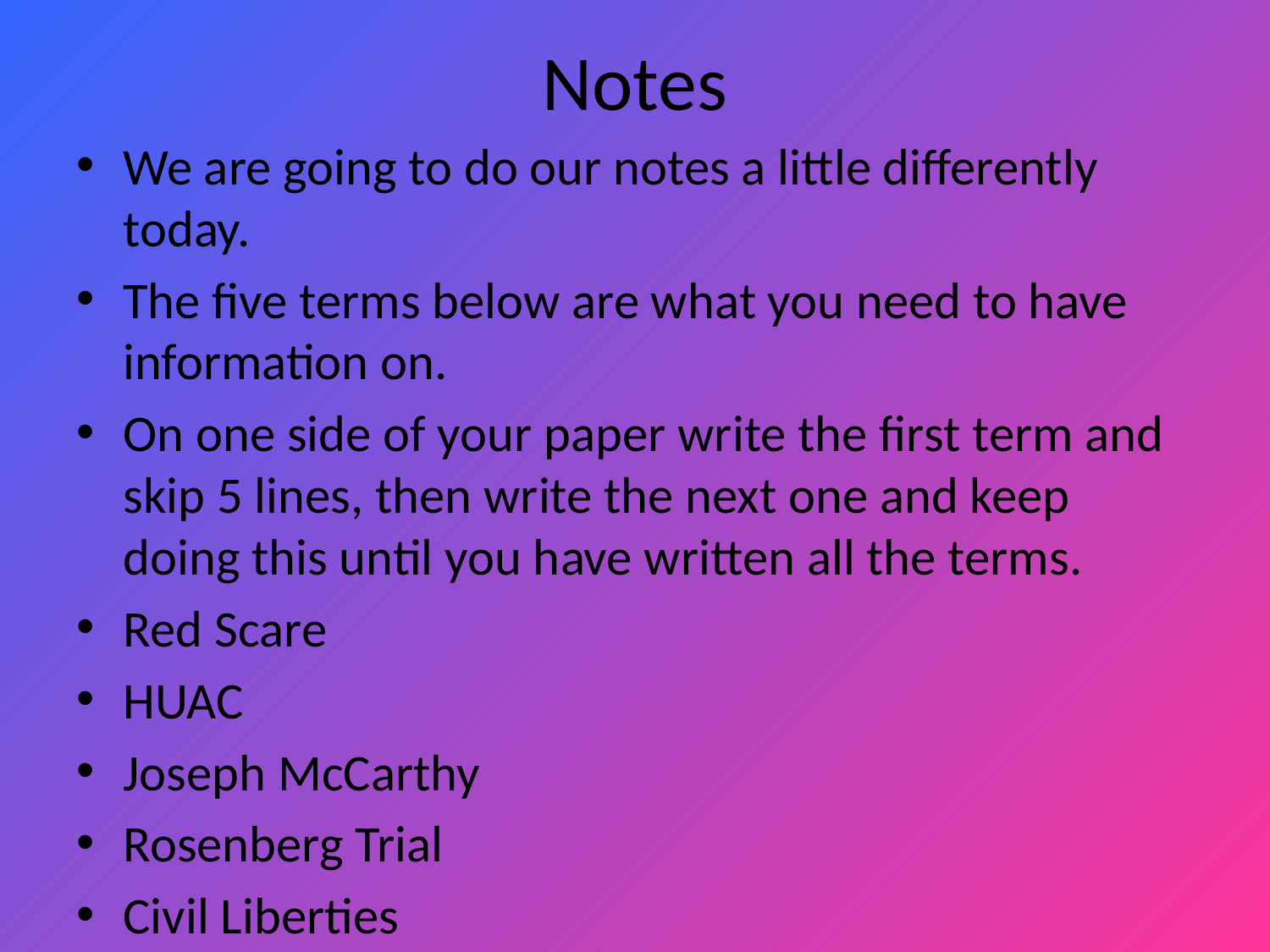

# Notes
We are going to do our notes a little differently today.
The five terms below are what you need to have information on.
On one side of your paper write the first term and skip 5 lines, then write the next one and keep doing this until you have written all the terms.
Red Scare
HUAC
Joseph McCarthy
Rosenberg Trial
Civil Liberties